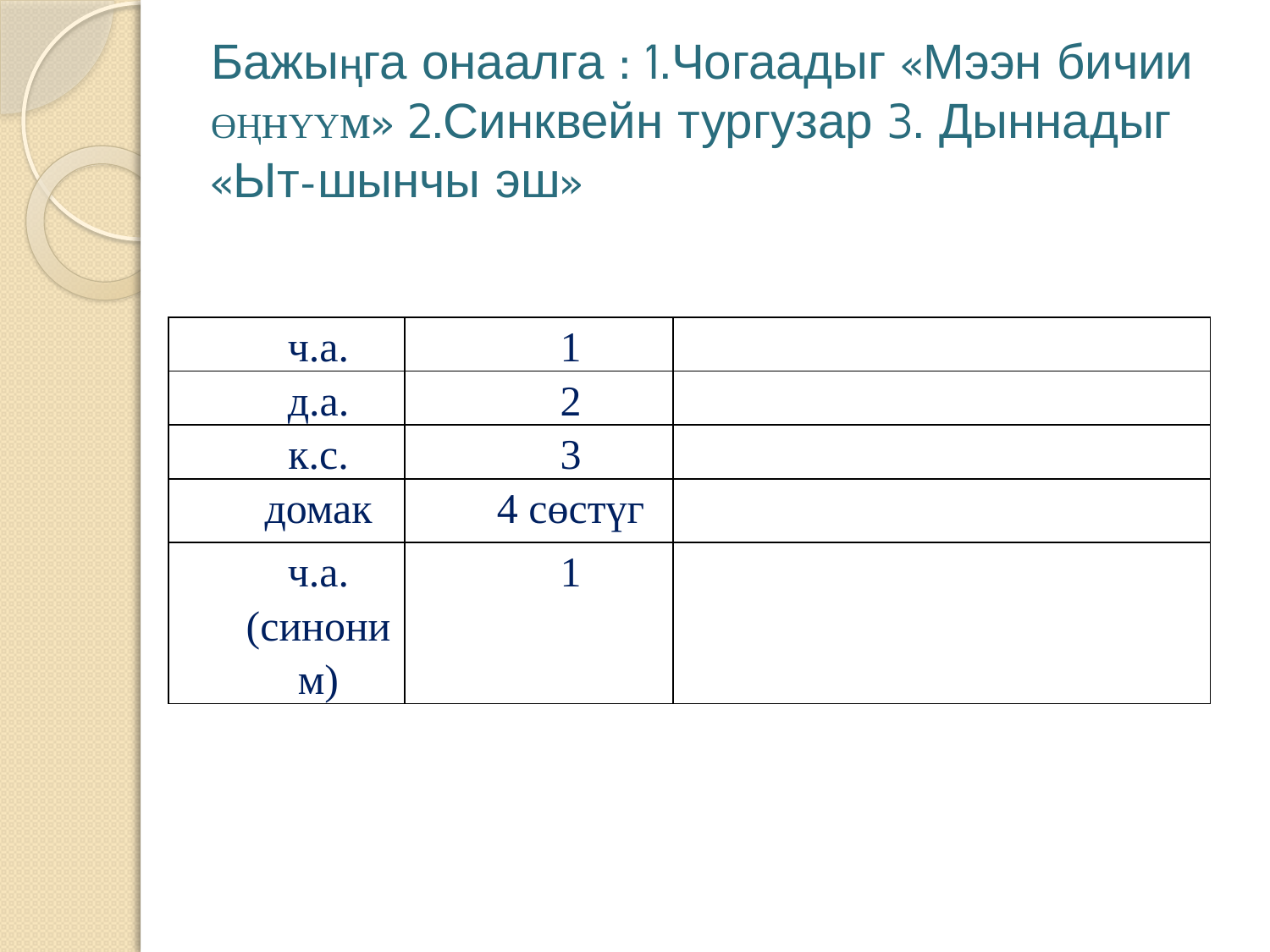

# Бажыңга онаалга : 1.Чогаадыг «Мээн бичии ƟҢнYYм» 2.Синквейн тургузар 3. Дыннадыг «Ыт-шынчы эш»
| ч.а. | 1 |  |
| --- | --- | --- |
| д.а. | 2 |  |
| к.с. | 3 |  |
| домак | 4 сөстүг |  |
| ч.а. (синоним) | 1 |  |